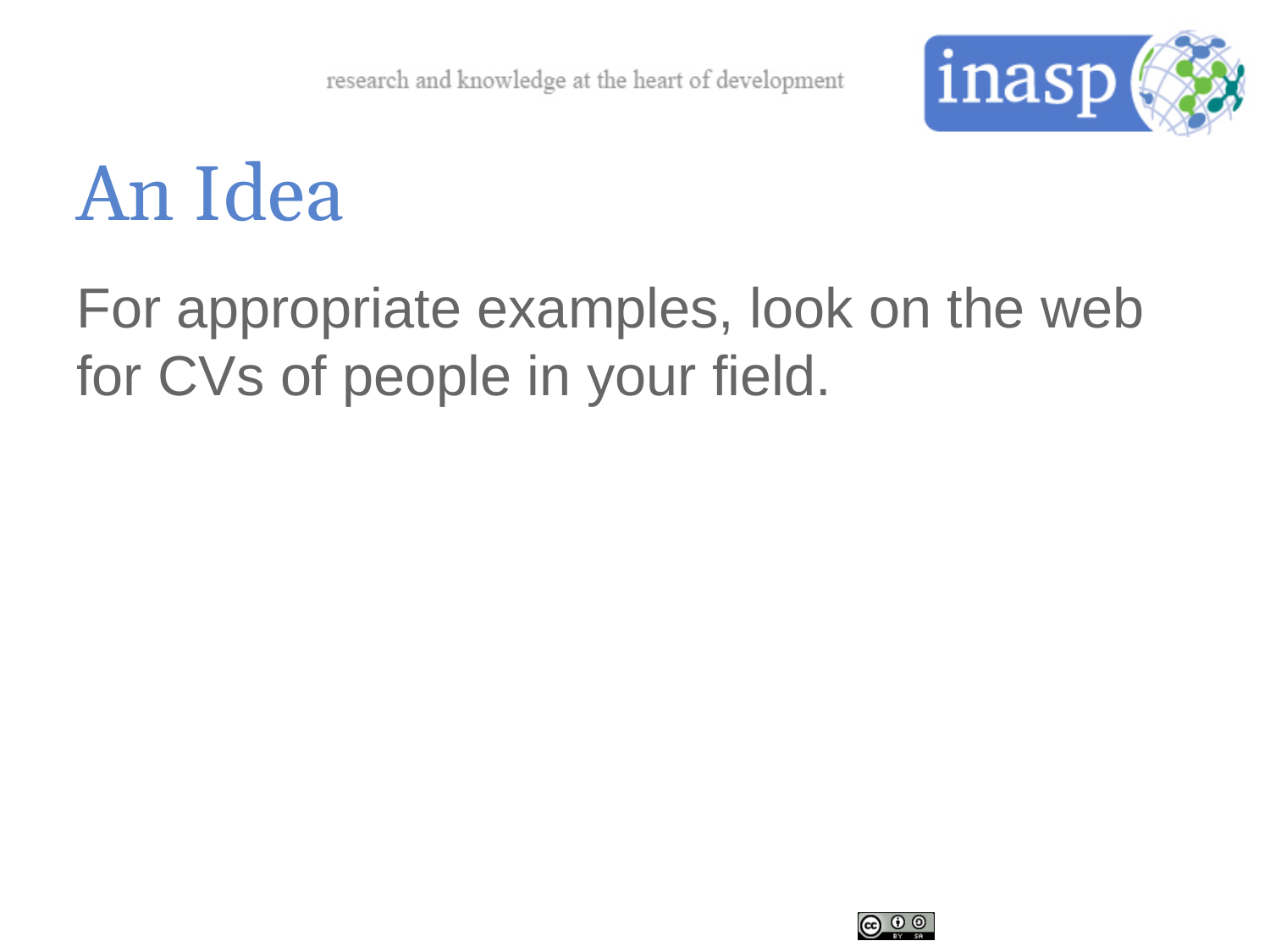

# An Idea
For appropriate examples, look on the web for CVs of people in your field.